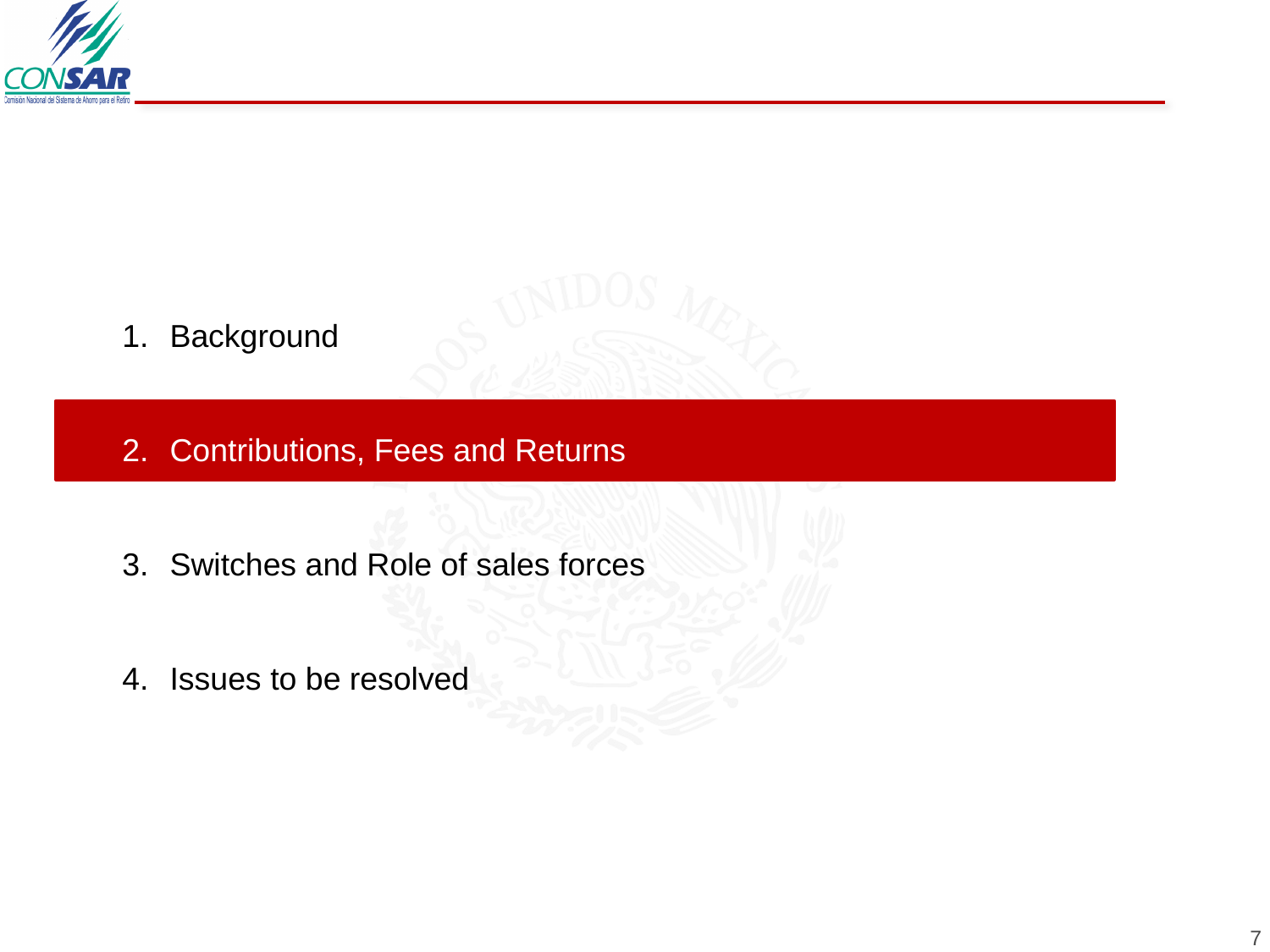

Background

Contributions, Fees and Returns

Switches and Role of sales forces

Issues to be resolved

7